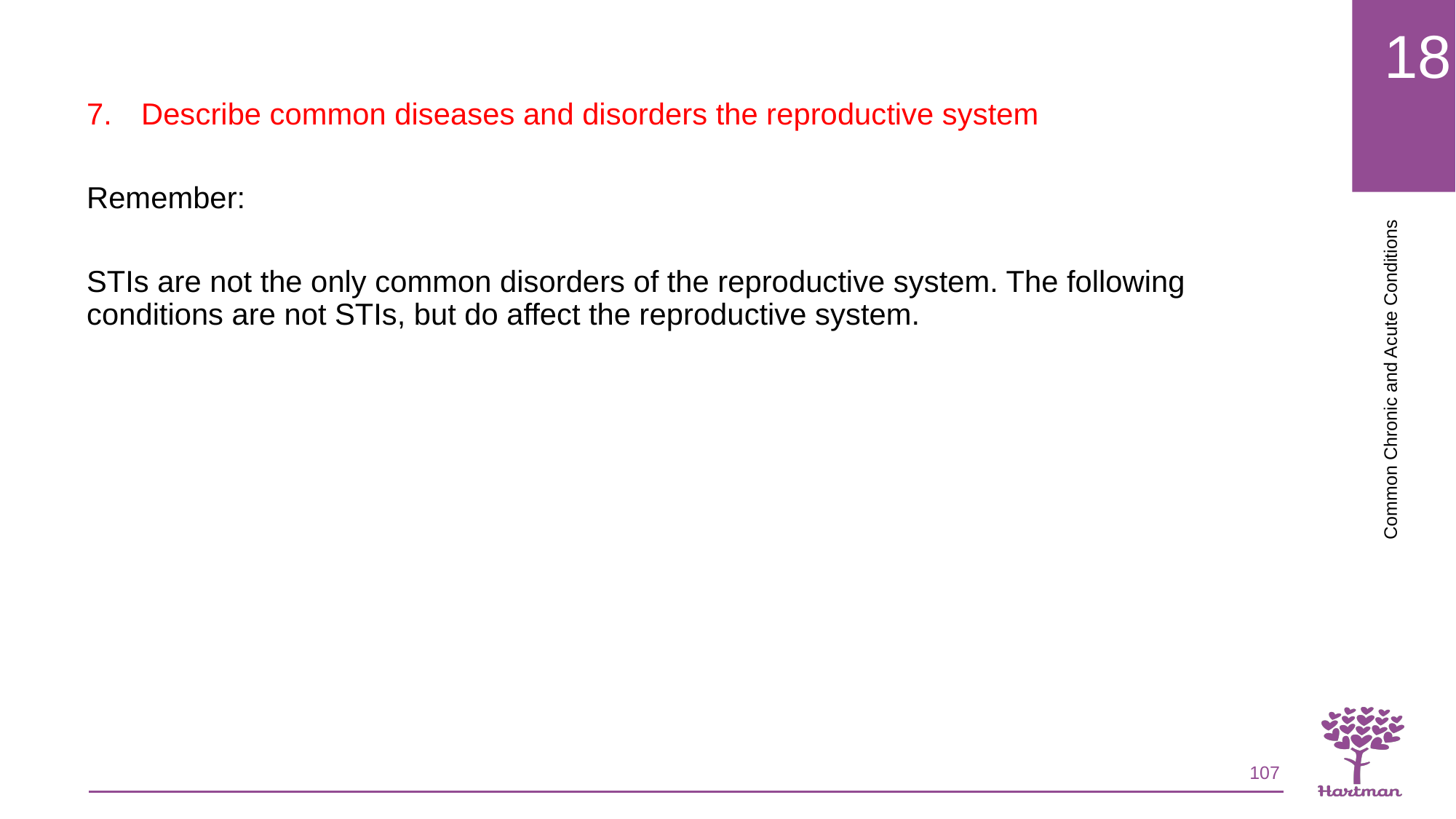

Describe common diseases and disorders the reproductive system

Remember:

STIs are not the only common disorders of the reproductive system. The following conditions are not STIs, but do affect the reproductive system.

107